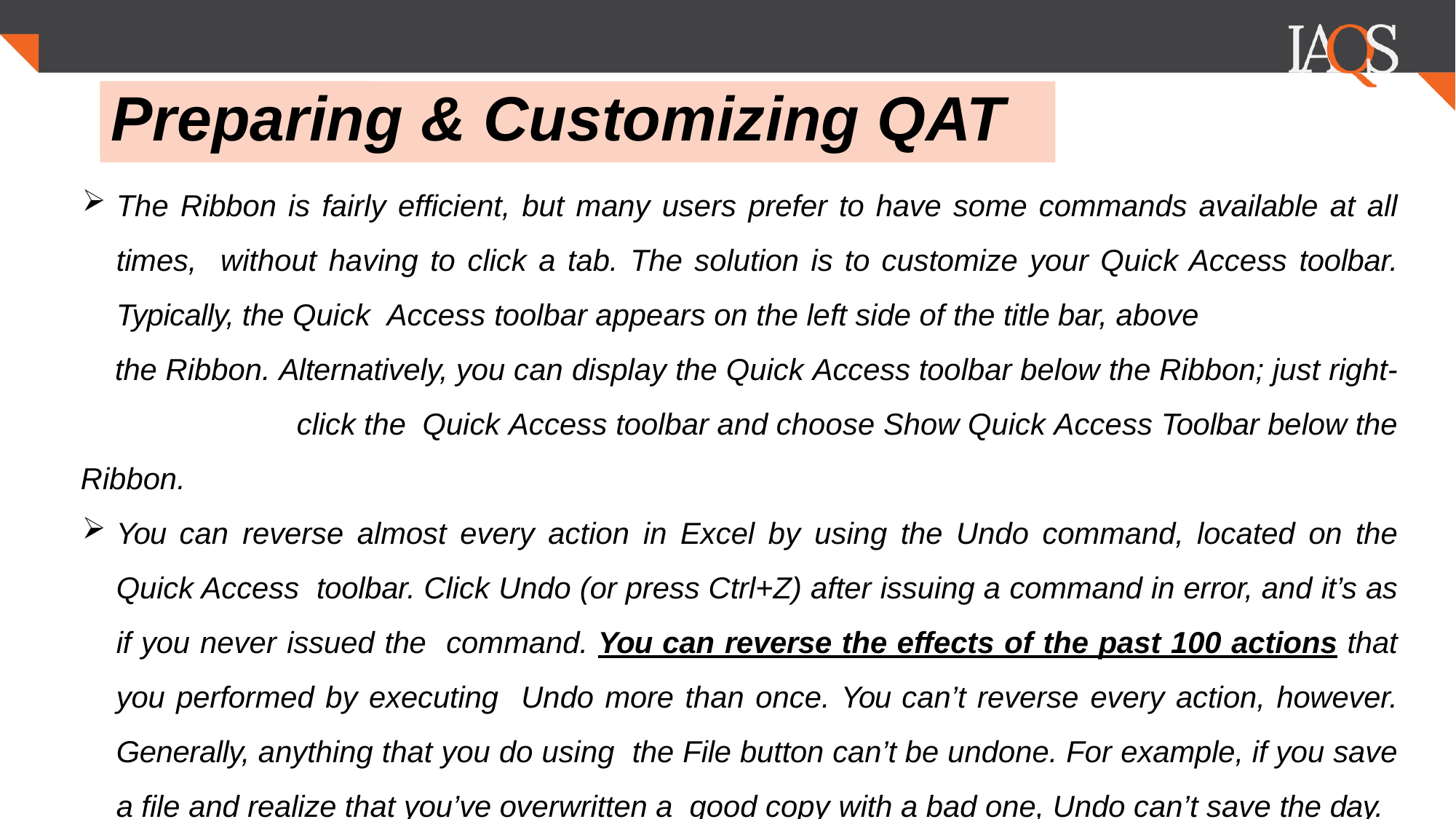

.

# Preparing & Customizing QAT
The Ribbon is fairly efficient, but many users prefer to have some commands available at all times,  without having to click a tab. The solution is to customize your Quick Access toolbar. Typically, the Quick  Access toolbar appears on the left side of the title bar, above
    the Ribbon. Alternatively, you can display the Quick Access toolbar below the Ribbon; just right-                           click the  Quick Access toolbar and choose Show Quick Access Toolbar below the Ribbon.
You can reverse almost every action in Excel by using the Undo command, located on the Quick Access  toolbar. Click Undo (or press Ctrl+Z) after issuing a command in error, and it’s as if you never issued the  command. You can reverse the effects of the past 100 actions that you performed by executing  Undo more than once. You can’t reverse every action, however. Generally, anything that you do using  the File button can’t be undone. For example, if you save a file and realize that you’ve overwritten a  good copy with a bad one, Undo can’t save the day.